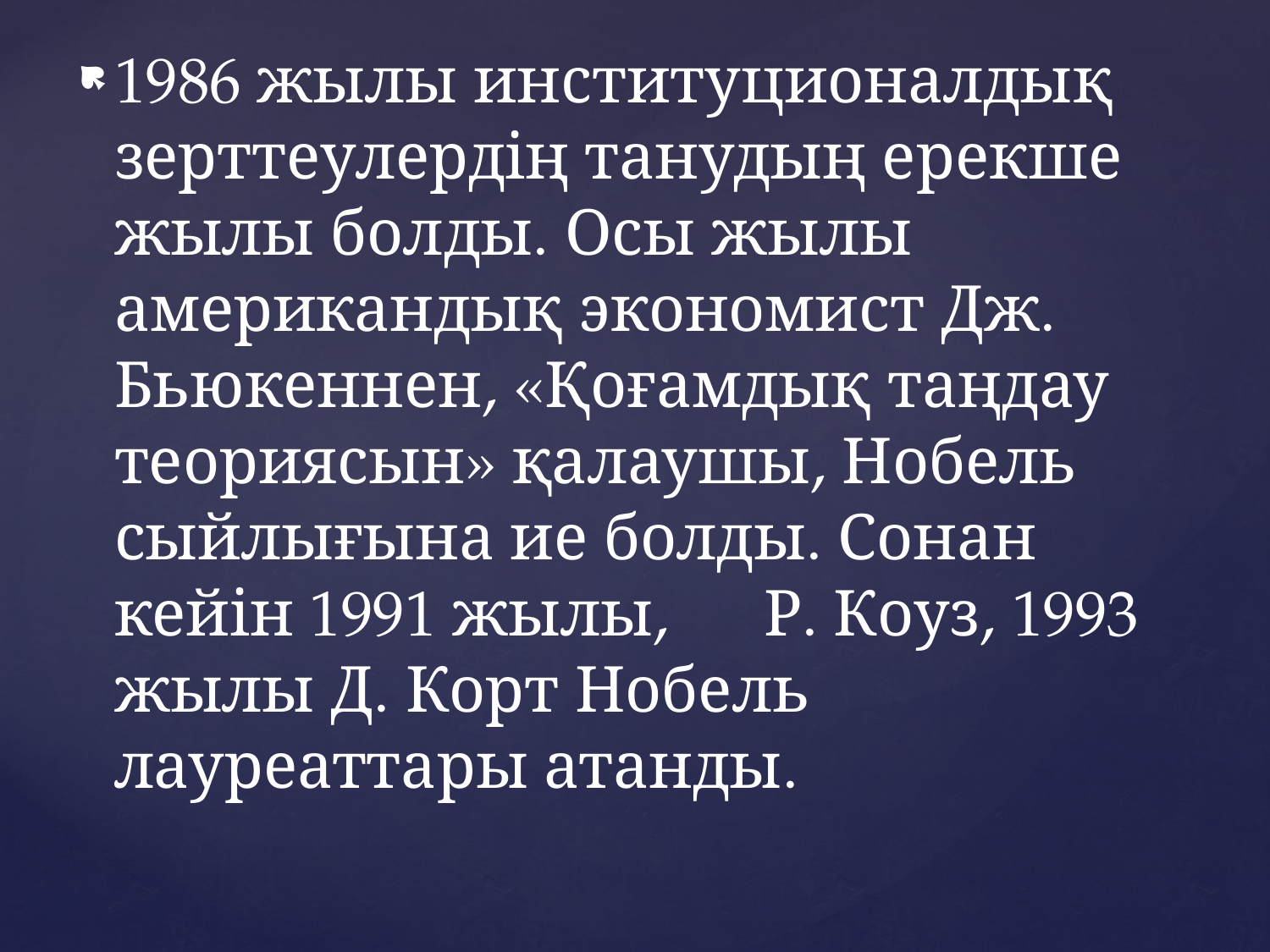

1986 жылы институционалдық зерттеулердің танудың ерекше жылы болды. Осы жылы американдық экономист Дж. Бьюкеннен, «Қоғамдық таңдау теориясын» қалаушы, Нобель сыйлығына ие болды. Сонан кейін 1991 жылы,      Р. Коуз, 1993 жылы Д. Корт Нобель лауреаттары атанды.